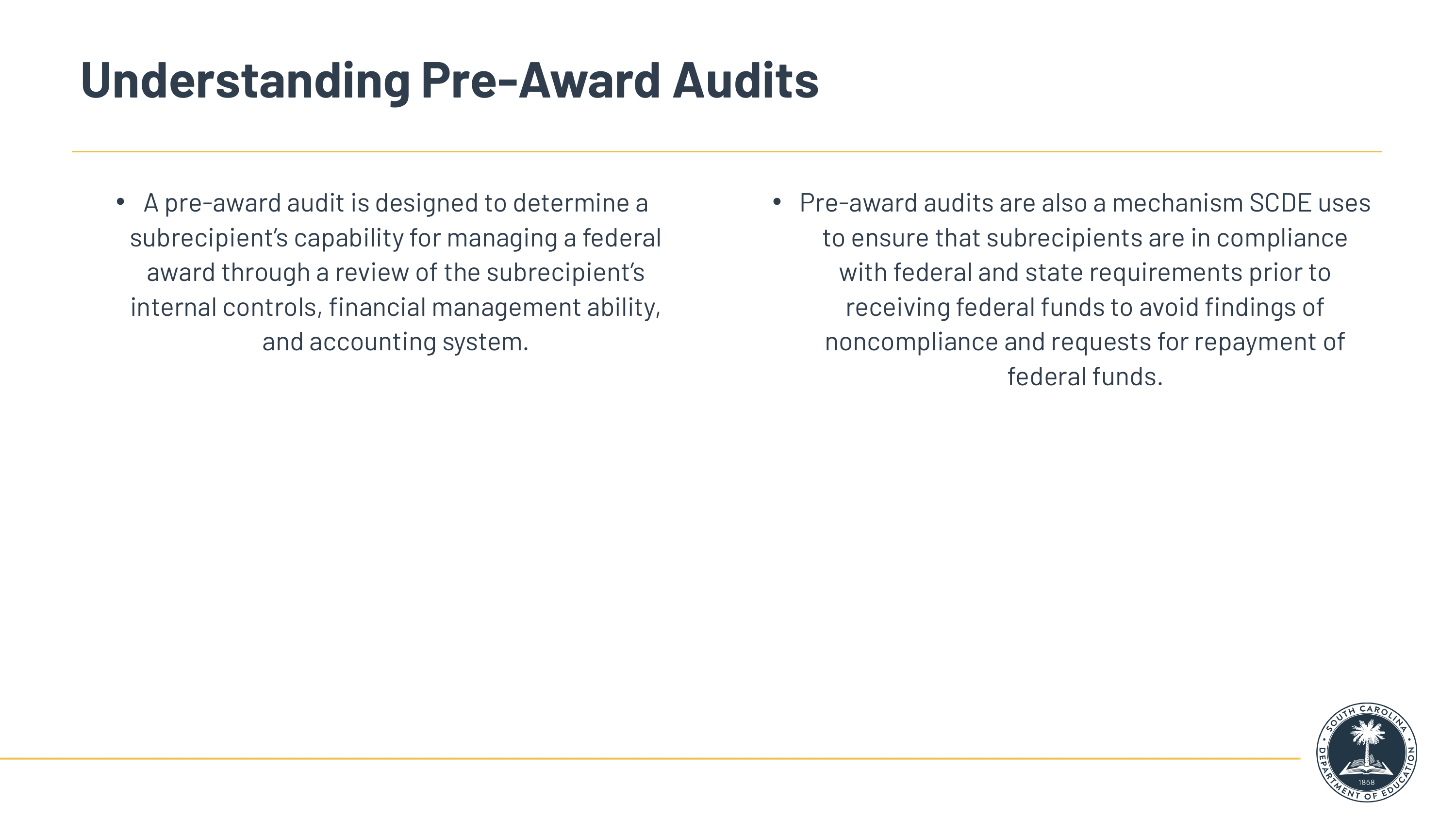

# Understanding Pre-Award Audits
A pre-award audit is designed to determine a subrecipient’s capability for managing a federal award through a review of the subrecipient’s internal controls, financial management ability, and accounting system.

Pre-award audits are also a mechanism SCDE uses to ensure that subrecipients are in compliance with federal and state requirements prior to receiving federal funds to avoid findings of noncompliance and requests for repayment of federal funds.